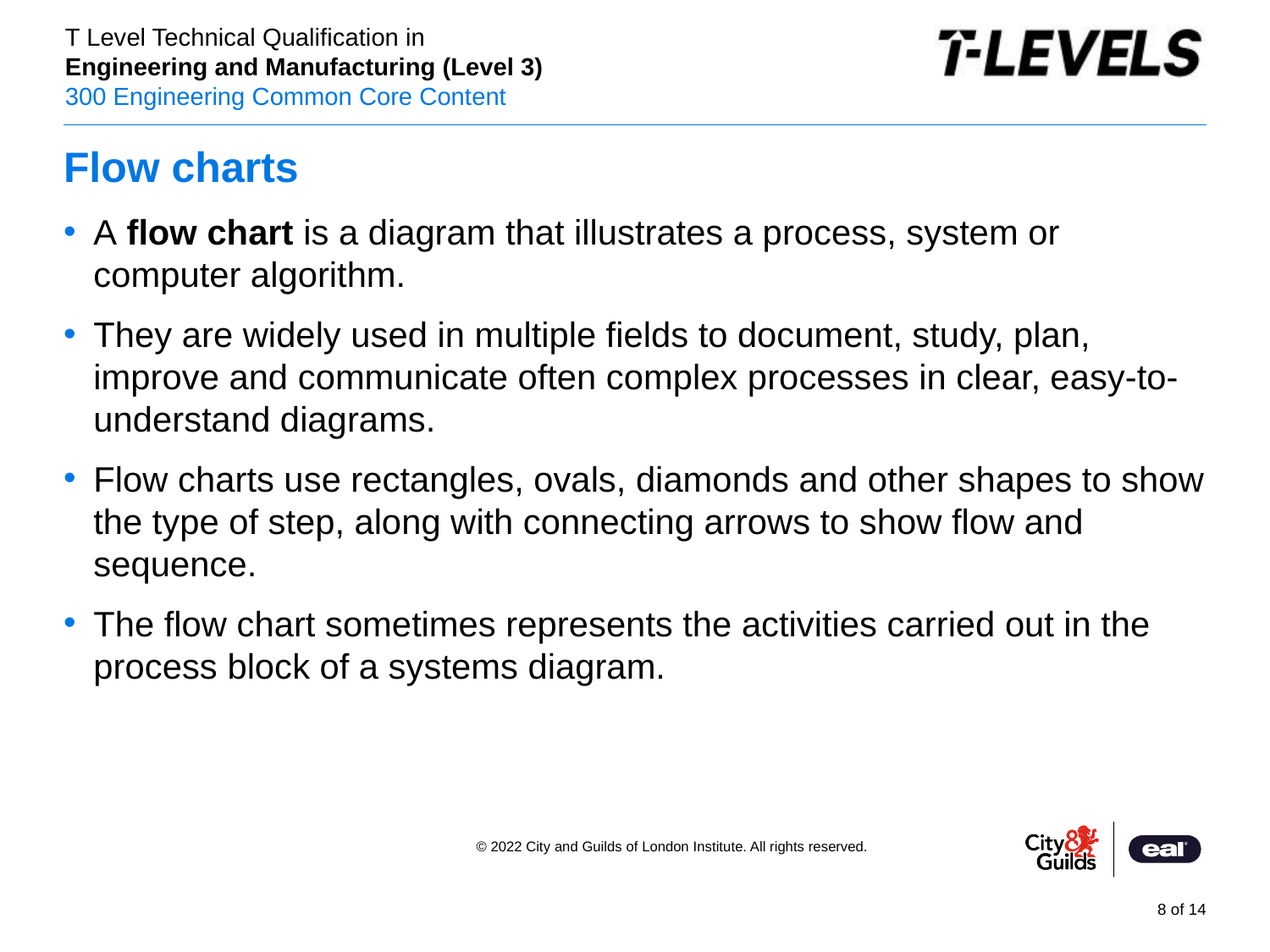

# Flow charts
A flow chart is a diagram that illustrates a process, system or computer algorithm.
They are widely used in multiple fields to document, study, plan, improve and communicate often complex processes in clear, easy-to-understand diagrams.
Flow charts use rectangles, ovals, diamonds and other shapes to show the type of step, along with connecting arrows to show flow and sequence.
The flow chart sometimes represents the activities carried out in the process block of a systems diagram.